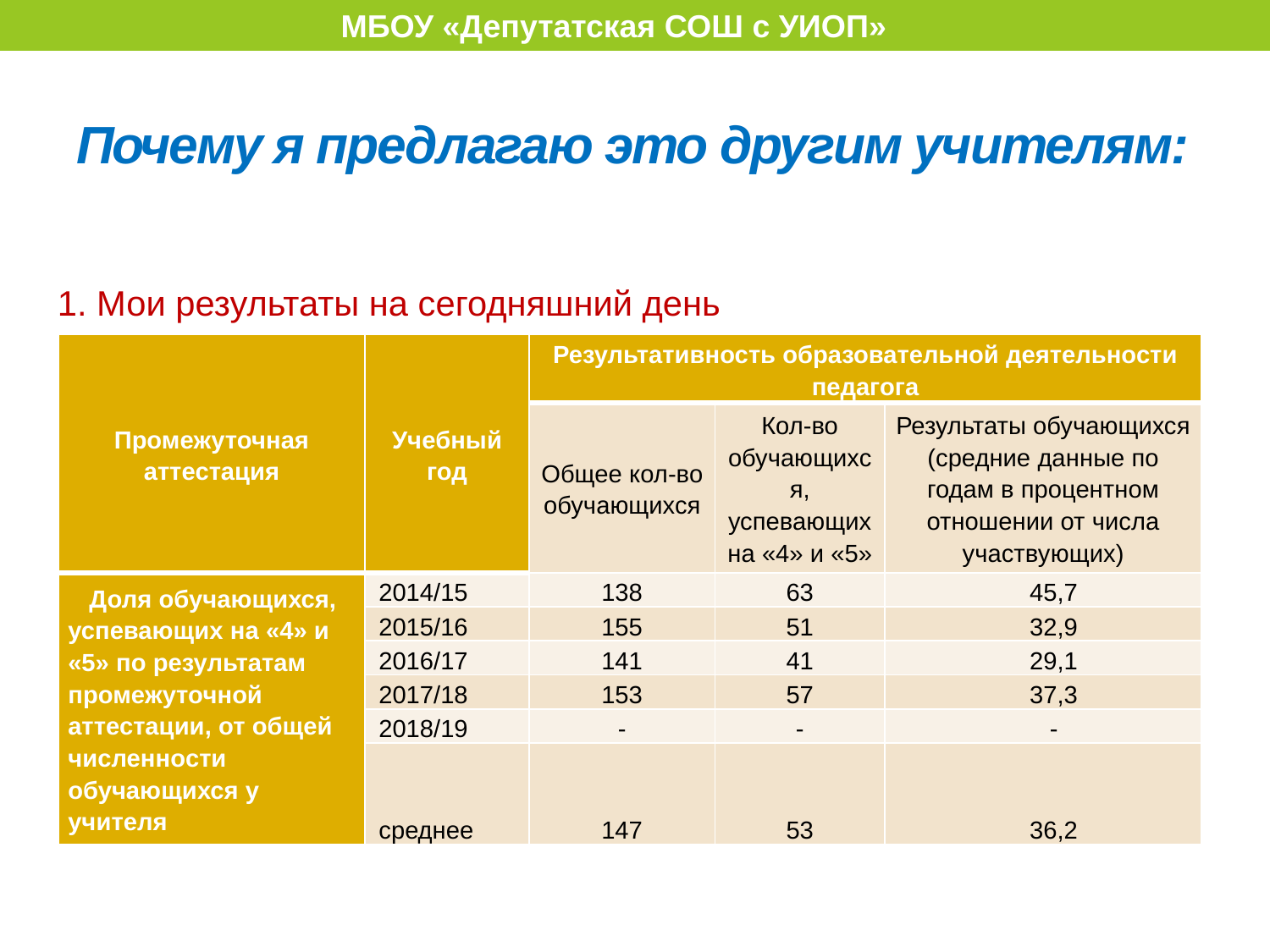

МБОУ «Депутатская СОШ с УИОП»
# Почему я предлагаю это другим учителям:
1. Мои результаты на сегодняшний день
| Промежуточная аттестация | Учебный год | Результативность образовательной деятельности педагога |  |  |
| --- | --- | --- | --- | --- |
|  |  | Общее кол-во обучающихся | Кол-во обучающихся, успевающих на «4» и «5» | Результаты обучающихся (средние данные по годам в процентном отношении от числа участвующих) |
| Доля обучающихся, успевающих на «4» и «5» по результатам промежуточной аттестации, от общей численности обучающихся у учителя | 2014/15 | 138 | 63 | 45,7 |
|  | 2015/16 | 155 | 51 | 32,9 |
|  | 2016/17 | 141 | 41 | 29,1 |
|  | 2017/18 | 153 | 57 | 37,3 |
|  | 2018/19 | - | - | - |
|  | среднее | 147 | 53 | 36,2 |